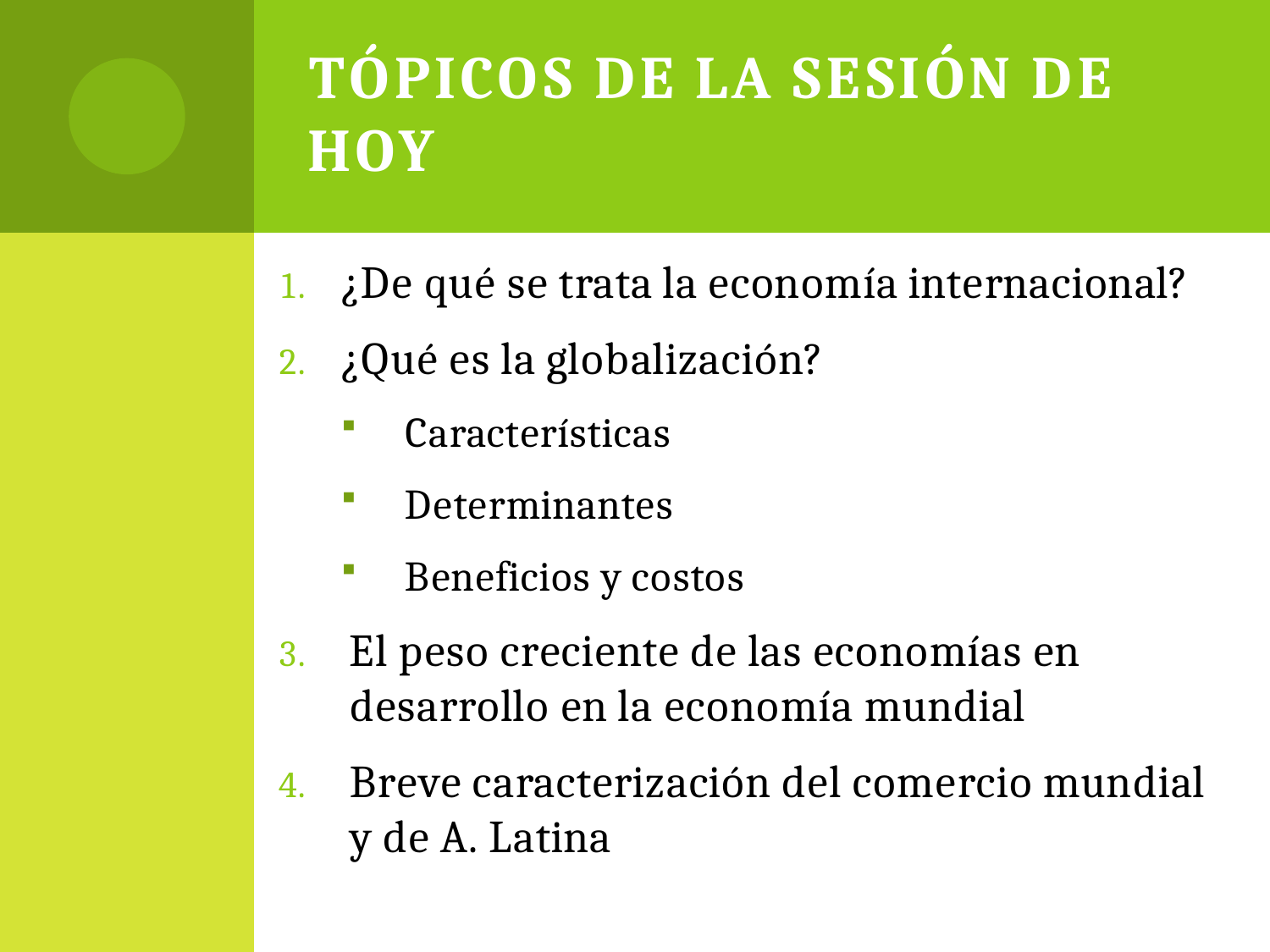

# Tópicos de la sesión de hoy
¿De qué se trata la economía internacional?
¿Qué es la globalización?
Características
Determinantes
Beneficios y costos
El peso creciente de las economías en desarrollo en la economía mundial
Breve caracterización del comercio mundial y de A. Latina